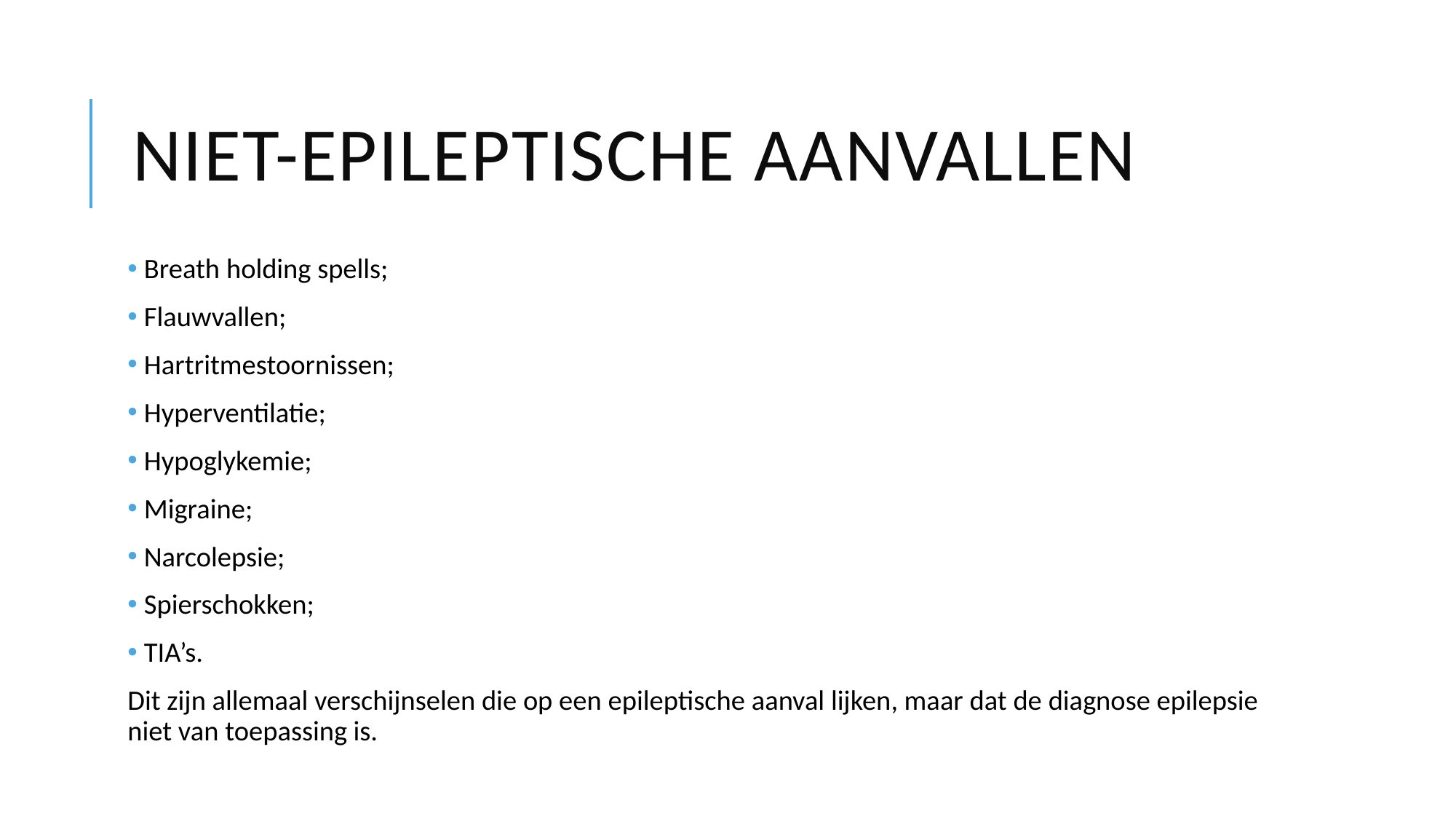

# Niet-epileptische aanvallen
 Breath holding spells;
 Flauwvallen;
 Hartritmestoornissen;
 Hyperventilatie;
 Hypoglykemie;
 Migraine;
 Narcolepsie;
 Spierschokken;
 TIA’s.
Dit zijn allemaal verschijnselen die op een epileptische aanval lijken, maar dat de diagnose epilepsie niet van toepassing is.